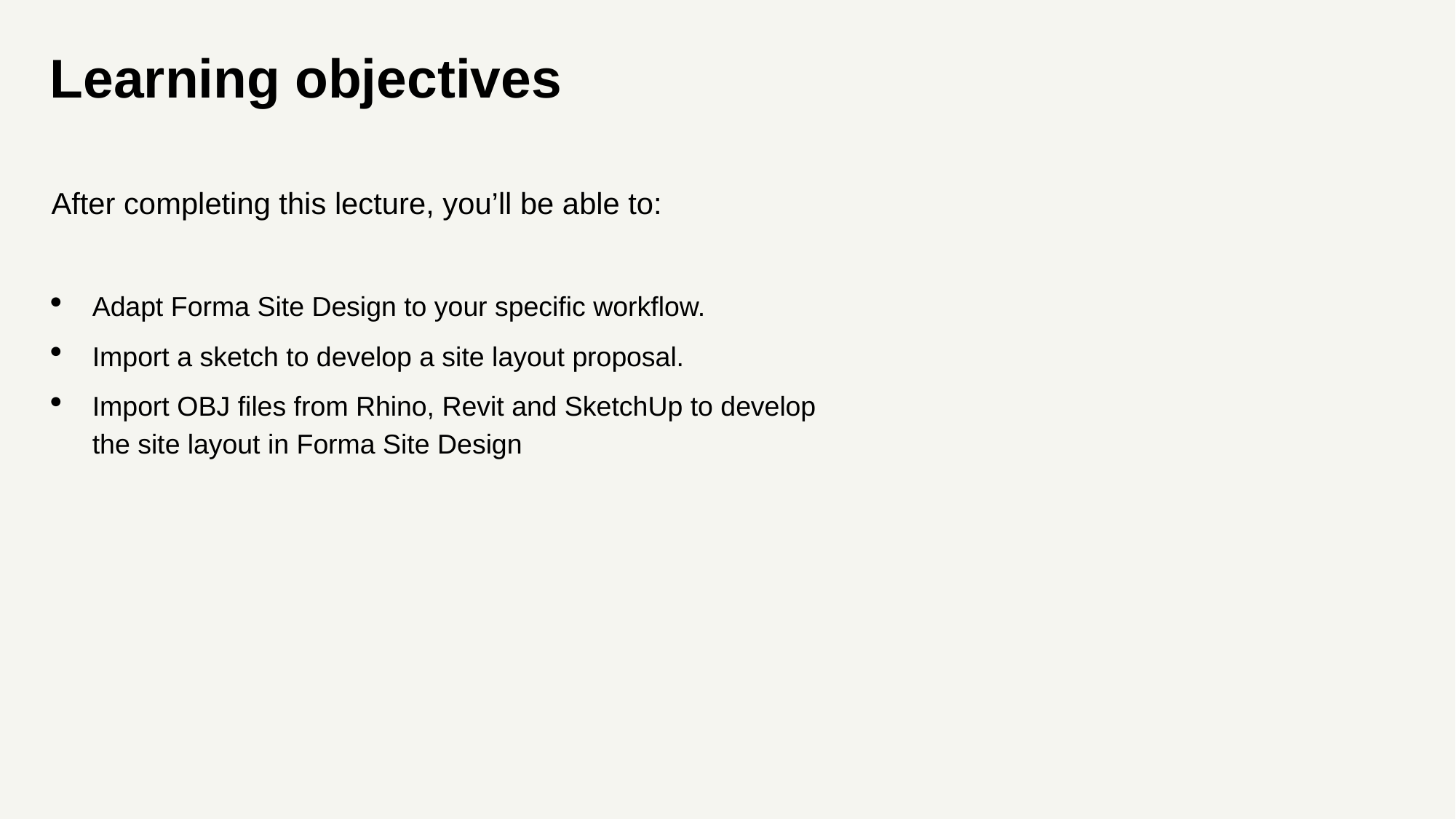

# Learning objectives
After completing this lecture, you’ll be able to:

Adapt Forma Site Design to your specific workflow.
Import a sketch to develop a site layout proposal.
Import OBJ files from Rhino, Revit and SketchUp to develop the site layout in Forma Site Design